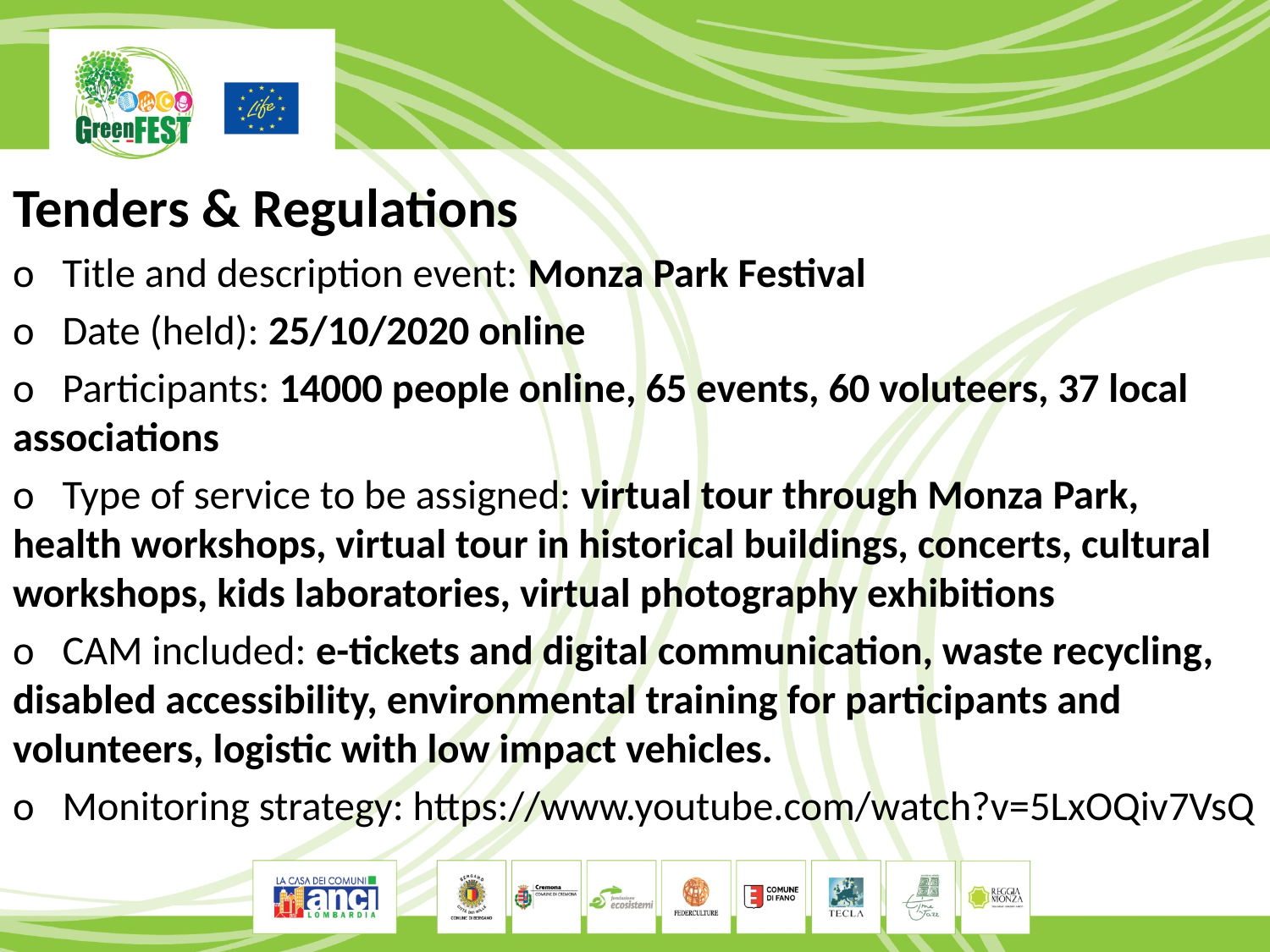

Tenders & Regulations
o   Title and description event: Monza Park Festival
o   Date (held): 25/10/2020 online
o   Participants: 14000 people online, 65 events, 60 voluteers, 37 local associations
o   Type of service to be assigned: virtual tour through Monza Park, health workshops, virtual tour in historical buildings, concerts, cultural workshops, kids laboratories, virtual photography exhibitions
o   CAM included: e-tickets and digital communication, waste recycling, disabled accessibility, environmental training for participants and volunteers, logistic with low impact vehicles.
o   Monitoring strategy: https://www.youtube.com/watch?v=5LxOQiv7VsQ